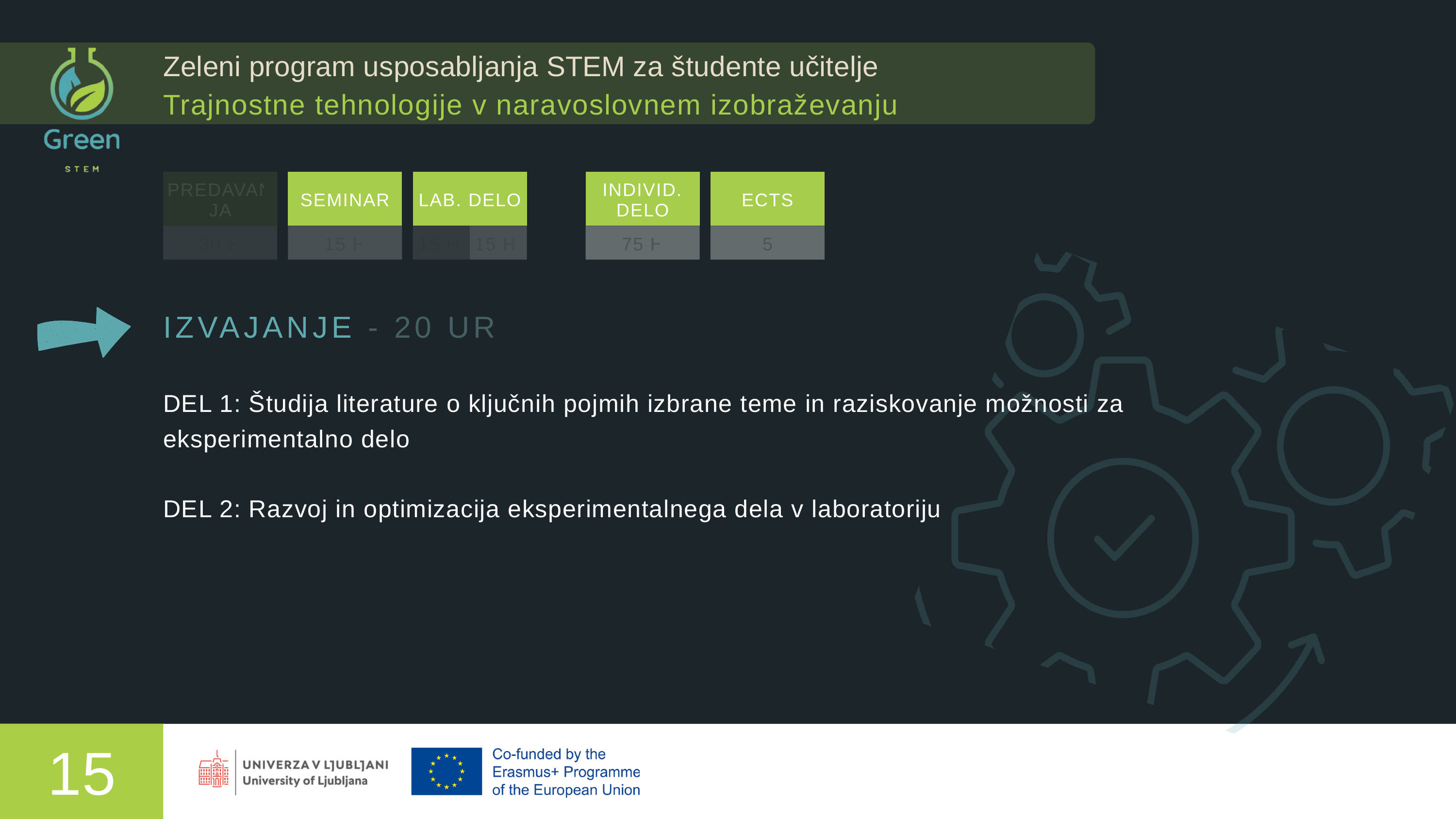

Zeleni program usposabljanja STEM za študente učitelje
Trajnostne tehnologije v naravoslovnem izobraževanju

PREDAVANJA

SEMINAR

LAB. DELO

INDIVID. DELO

ECTS

30 H

15 H

15 H

15 H

75 H

5
IZVAJANJE - 20 UR

DEL 1: Študija literature o ključnih pojmih izbrane teme in raziskovanje možnosti za eksperimentalno delo

DEL 2: Razvoj in optimizacija eksperimentalnega dela v laboratoriju

15

Predstavlja Rachelle Beaudry